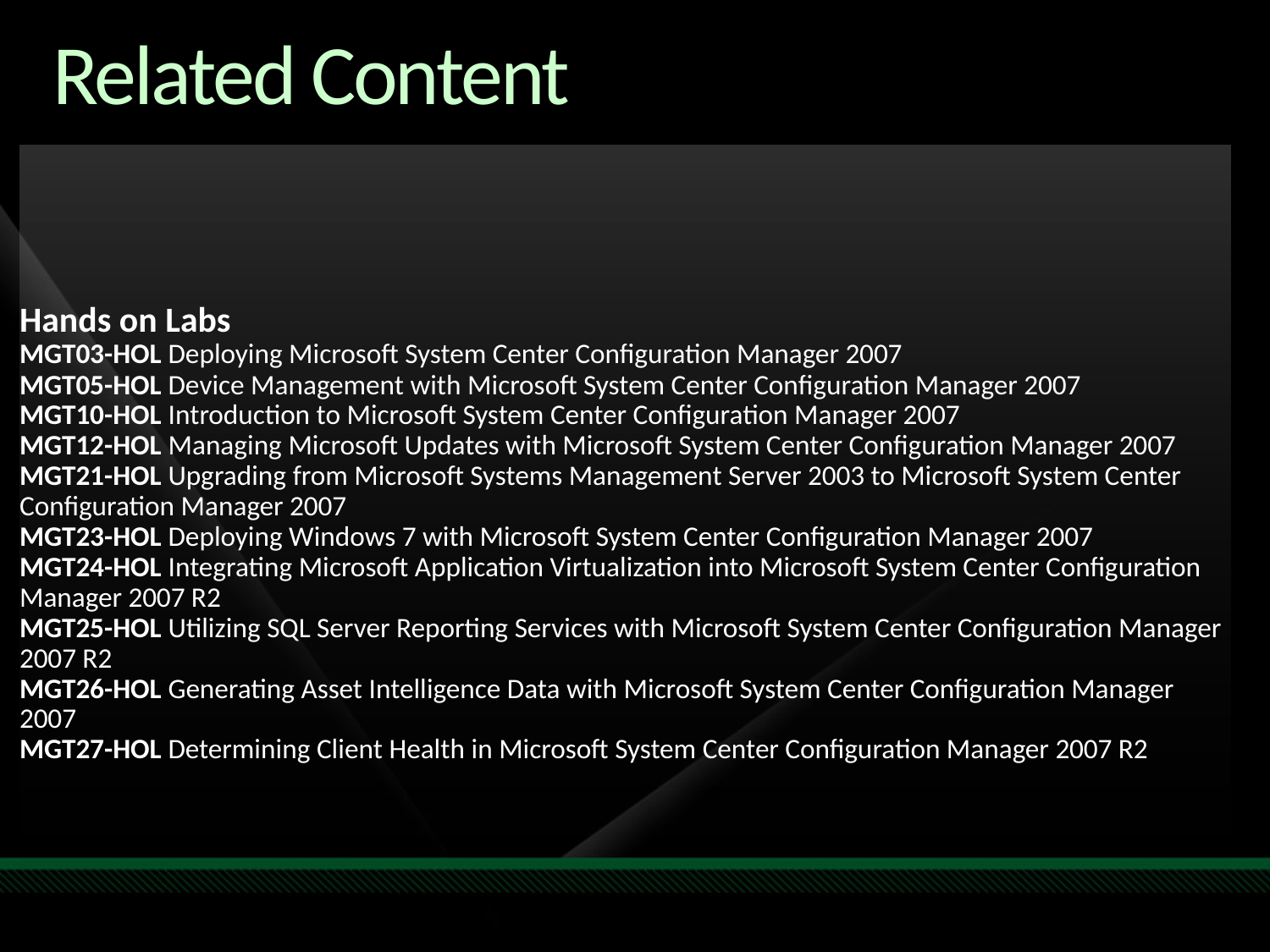

# Related Content
Hands on Labs
MGT03-HOL Deploying Microsoft System Center Configuration Manager 2007
MGT05-HOL Device Management with Microsoft System Center Configuration Manager 2007
MGT10-HOL Introduction to Microsoft System Center Configuration Manager 2007
MGT12-HOL Managing Microsoft Updates with Microsoft System Center Configuration Manager 2007
MGT21-HOL Upgrading from Microsoft Systems Management Server 2003 to Microsoft System Center Configuration Manager 2007
MGT23-HOL Deploying Windows 7 with Microsoft System Center Configuration Manager 2007
MGT24-HOL Integrating Microsoft Application Virtualization into Microsoft System Center Configuration Manager 2007 R2
MGT25-HOL Utilizing SQL Server Reporting Services with Microsoft System Center Configuration Manager 2007 R2
MGT26-HOL Generating Asset Intelligence Data with Microsoft System Center Configuration Manager 2007
MGT27-HOL Determining Client Health in Microsoft System Center Configuration Manager 2007 R2